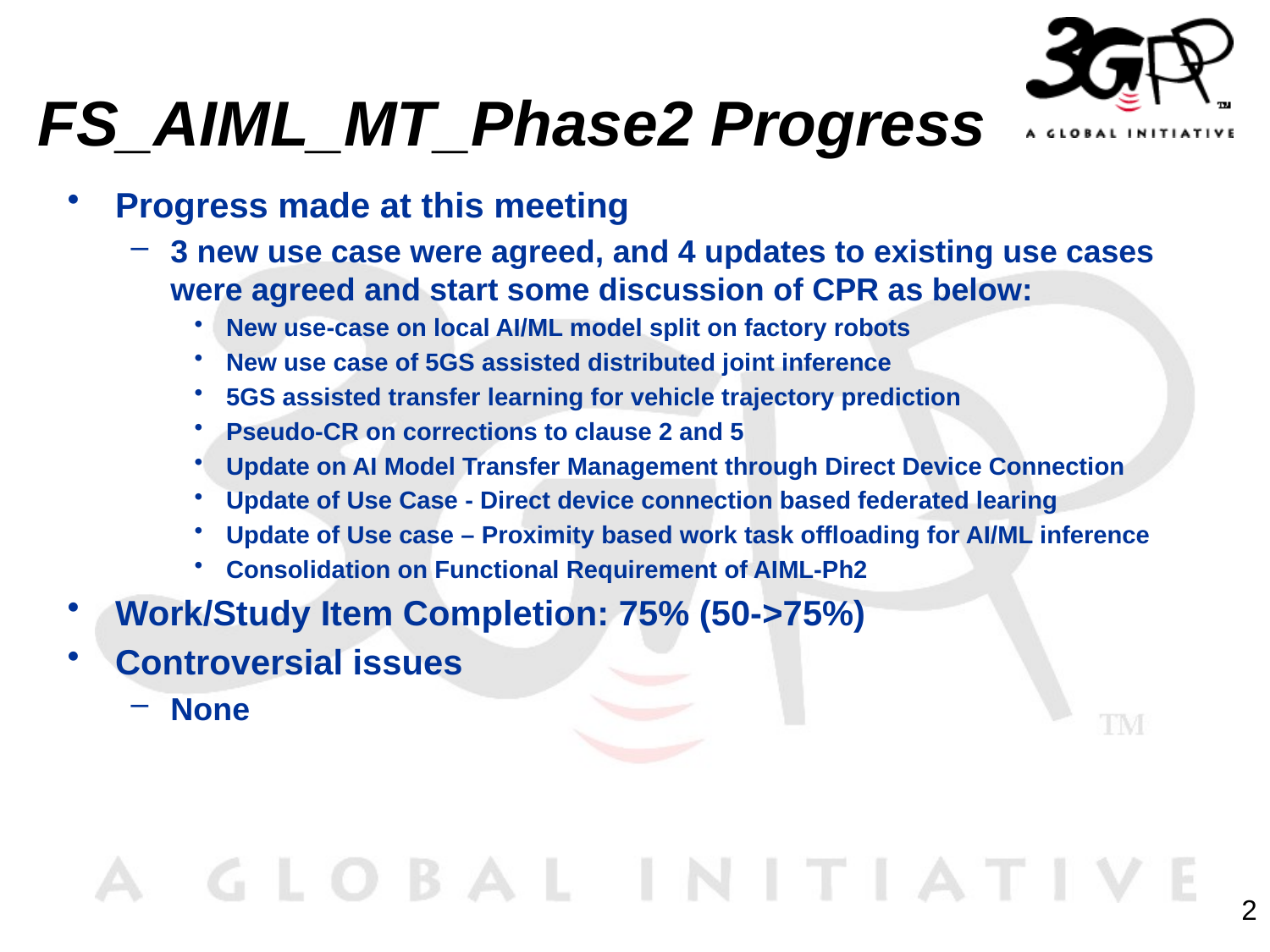

# FS_AIML_MT_Phase2 Progress
Progress made at this meeting
3 new use case were agreed, and 4 updates to existing use cases were agreed and start some discussion of CPR as below:
New use-case on local AI/ML model split on factory robots
New use case of 5GS assisted distributed joint inference
5GS assisted transfer learning for vehicle trajectory prediction
Pseudo-CR on corrections to clause 2 and 5
Update on AI Model Transfer Management through Direct Device Connection
Update of Use Case - Direct device connection based federated learing
Update of Use case – Proximity based work task offloading for AI/ML inference
Consolidation on Functional Requirement of AIML-Ph2
Work/Study Item Completion: 75% (50->75%)
Controversial issues
None
2